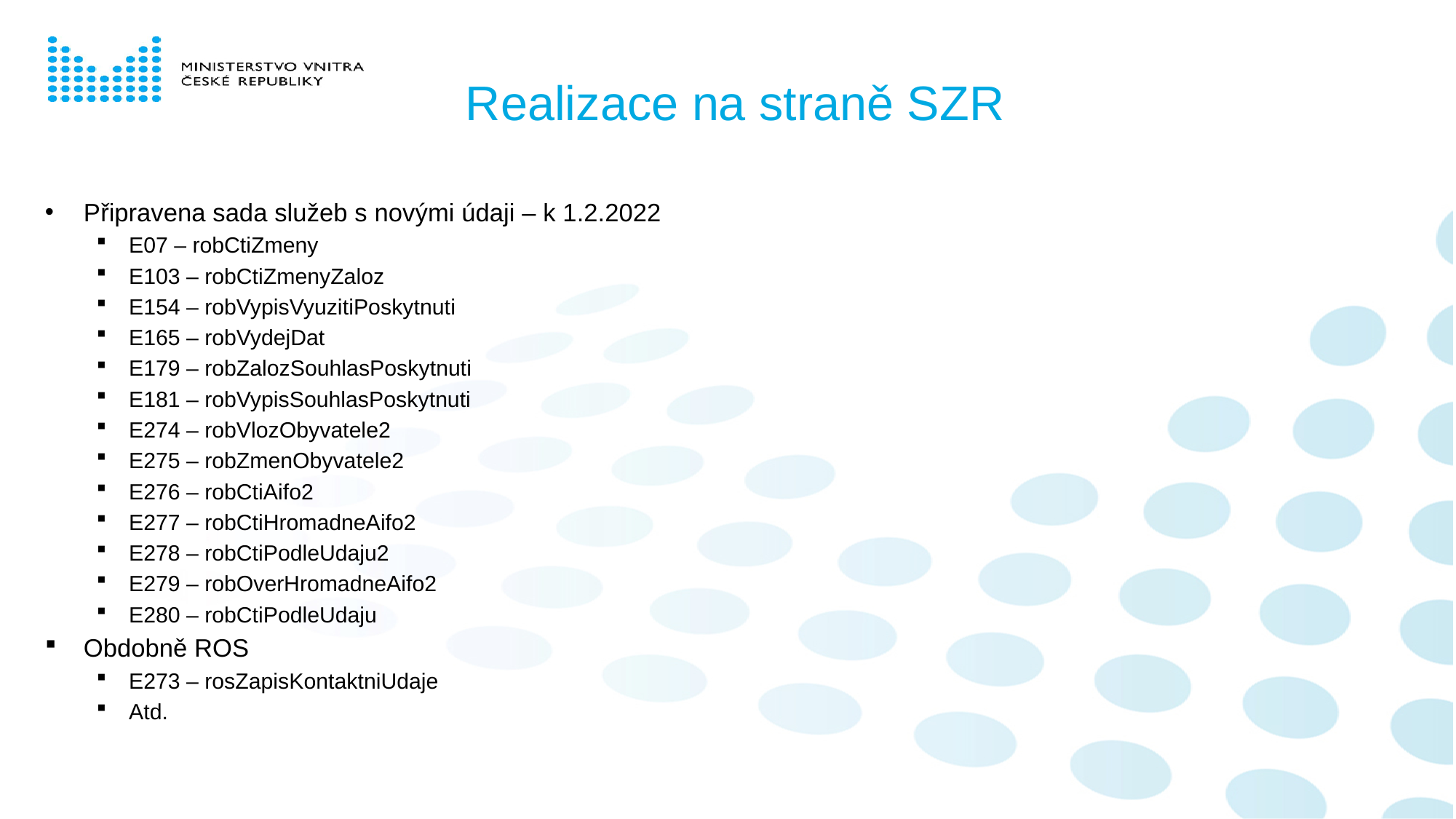

# Realizace na straně SZR
Připravena sada služeb s novými údaji – k 1.2.2022
E07 – robCtiZmeny
E103 – robCtiZmenyZaloz
E154 – robVypisVyuzitiPoskytnuti
E165 – robVydejDat
E179 – robZalozSouhlasPoskytnuti
E181 – robVypisSouhlasPoskytnuti
E274 – robVlozObyvatele2
E275 – robZmenObyvatele2
E276 – robCtiAifo2
E277 – robCtiHromadneAifo2
E278 – robCtiPodleUdaju2
E279 – robOverHromadneAifo2
E280 – robCtiPodleUdaju
Obdobně ROS
E273 – rosZapisKontaktniUdaje
Atd.